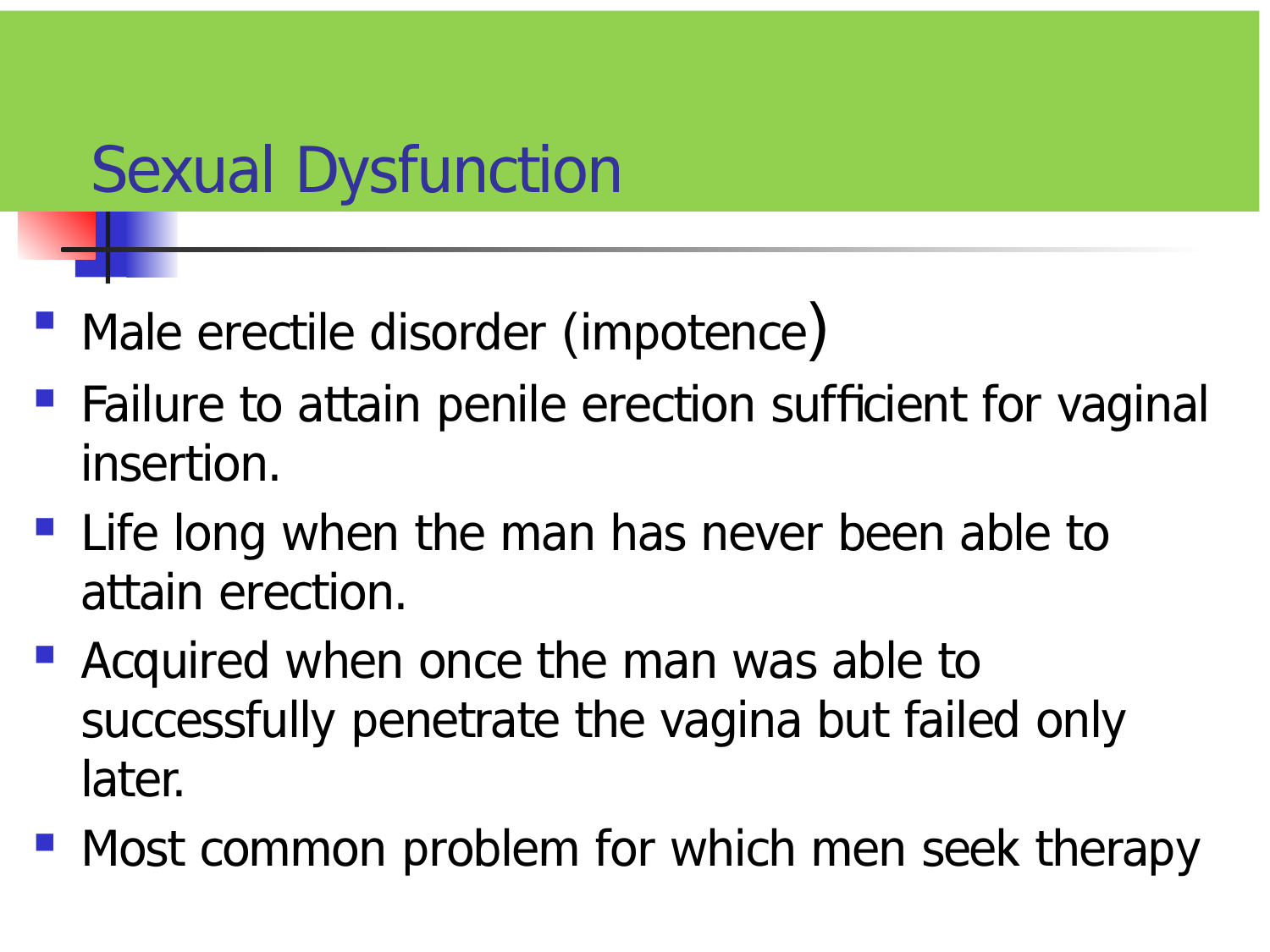

# Sexual Dysfunction
Male erectile disorder (impotence)
Failure to attain penile erection sufficient for vaginal insertion.
Life long when the man has never been able to attain erection.
Acquired when once the man was able to successfully penetrate the vagina but failed only later.
Most common problem for which men seek therapy